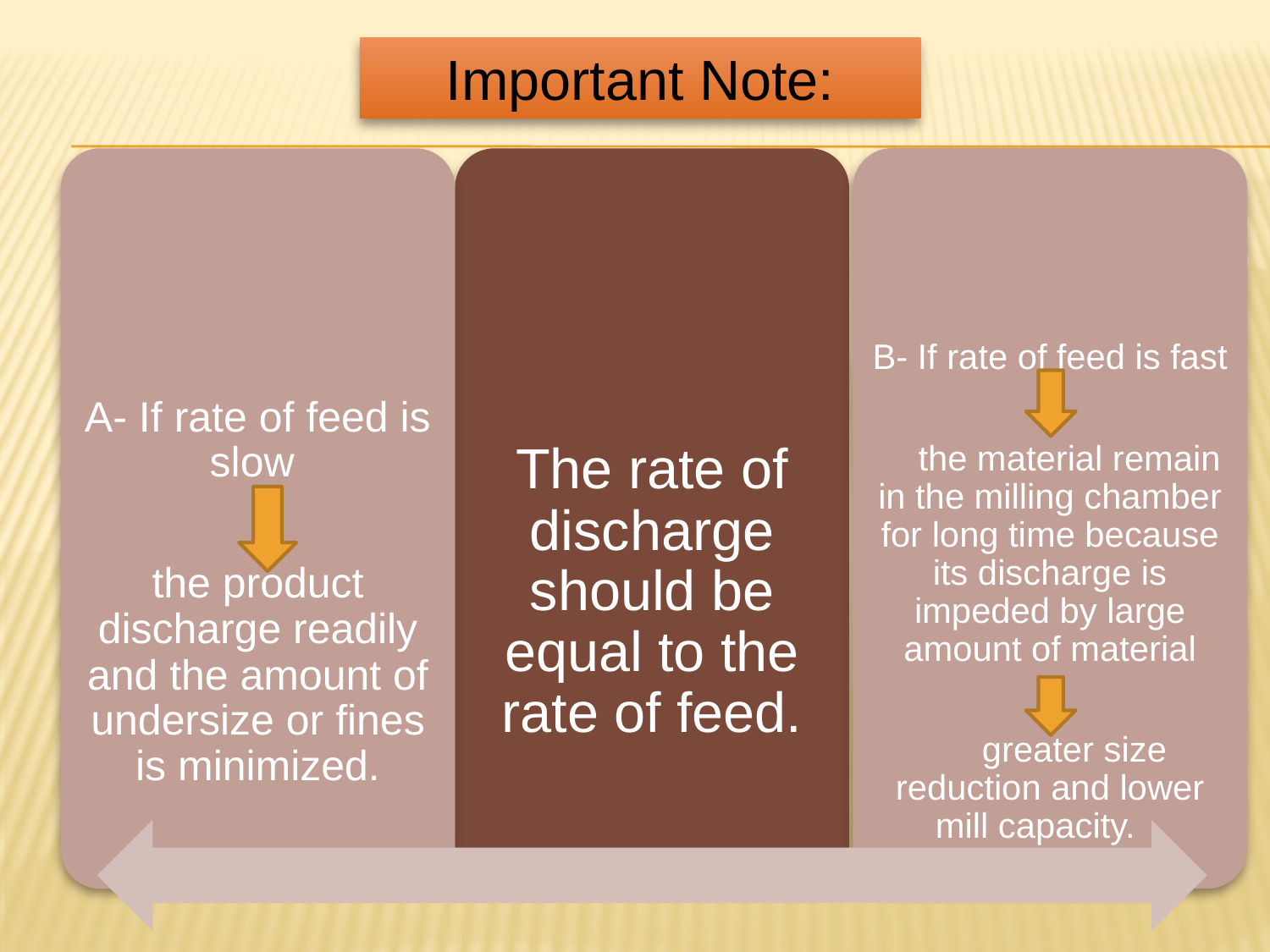

Important Note:
B- If rate of feed is fast

    the material remain in the milling chamber for long time because its discharge is impeded by large amount of material

     greater size reduction and lower mill capacity.
A- If rate of feed is slow

the product discharge readily and the amount of undersize or fines is minimized.
The rate of discharge should be equal to the rate of feed.